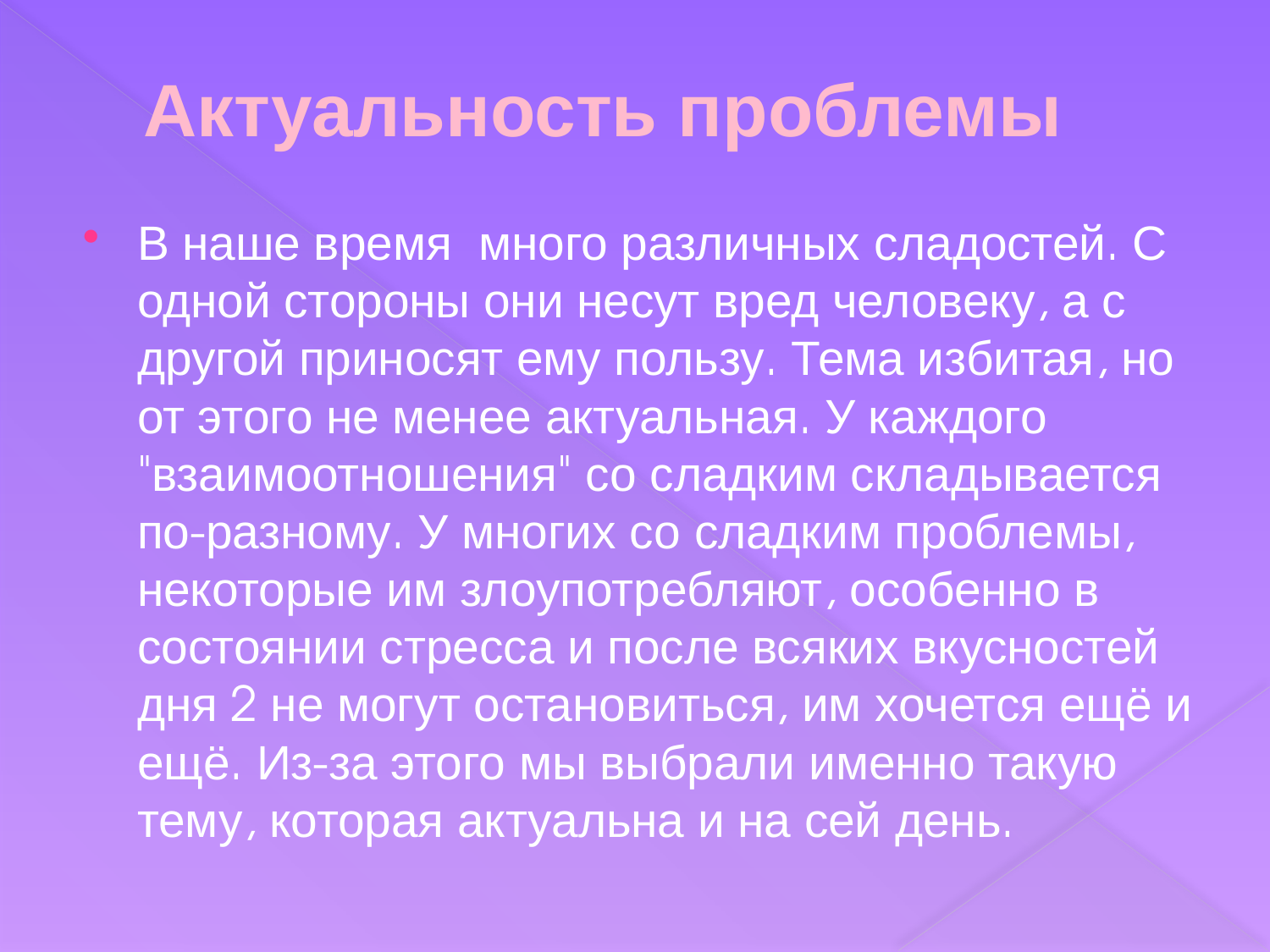

# Актуальность проблемы
В наше время  много различных сладостей. С одной стороны они несут вред человеку, а с другой приносят ему пользу. Тема избитая, но от этого не менее актуальная. У каждого "взаимоотношения" со сладким складывается по-разному. У многих со сладким проблемы, некоторые им злоупотребляют, особенно в состоянии стресса и после всяких вкусностей дня 2 не могут остановиться, им хочется ещё и ещё. Из-за этого мы выбрали именно такую тему, которая актуальна и на сей день.